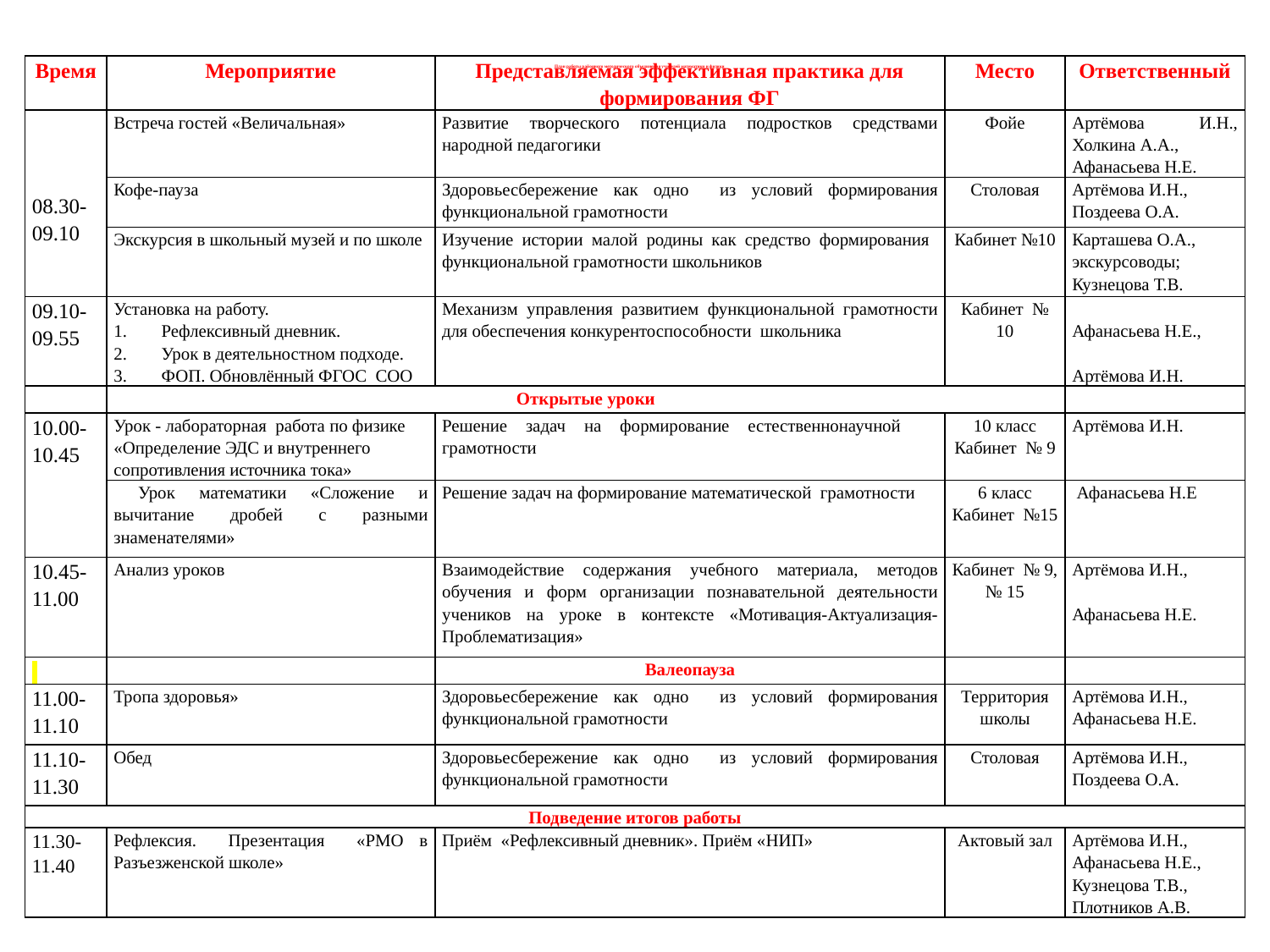

# План работы районного методического объединения учителей математики и физики
| Время | Мероприятие | Представляемая эффективная практика для формирования ФГ | Место | Ответственный |
| --- | --- | --- | --- | --- |
| 08.30- 09.10 | Встреча гостей «Величальная» | Развитие творческого потенциала подростков средствами народной педагогики | Фойе | Артёмова И.Н., Холкина А.А., Афанасьева Н.Е. |
|  | Кофе-пауза | Здоровьесбережение как одно из условий формирования функциональной грамотности | Столовая | Артёмова И.Н., Поздеева О.А. |
|  | Экскурсия в школьный музей и по школе | Изучение истории малой родины как средство формирования функциональной грамотности школьников | Кабинет №10 | Карташева О.А., экскурсоводы; Кузнецова Т.В. |
| 09.10-09.55 | Установка на работу. Рефлексивный дневник. Урок в деятельностном подходе. ФОП. Обновлённый ФГОС СОО | Механизм управления развитием функциональной грамотности для обеспечения конкурентоспособности школьника | Кабинет № 10 | Афанасьева Н.Е.,   Артёмова И.Н. |
|  | Открытые уроки |  |  |  |
| 10.00-10.45 | Урок - лабораторная работа по физике «Определение ЭДС и внутреннего сопротивления источника тока» | Решение задач на формирование естественнонаучной грамотности | 10 класс Кабинет № 9 | Артёмова И.Н. |
|  | Урок математики «Сложение и вычитание дробей с разными знаменателями» | Решение задач на формирование математической грамотности | 6 класс Кабинет №15 | Афанасьева Н.Е |
| 10.45-11.00 | Анализ уроков | Взаимодействие содержания учебного материала, методов обучения и форм организации познавательной деятельности учеников на уроке в контексте «Мотивация-Актуализация-Проблематизация» | Кабинет № 9, № 15 | Артёмова И.Н., Афанасьева Н.Е. |
|  |  | Валеопауза |  |  |
| 11.00-11.10 | Тропа здоровья» | Здоровьесбережение как одно из условий формирования функциональной грамотности | Территория школы | Артёмова И.Н., Афанасьева Н.Е. |
| 11.10-11.30 | Обед | Здоровьесбережение как одно из условий формирования функциональной грамотности | Столовая | Артёмова И.Н., Поздеева О.А. |
| Подведение итогов работы |  |  |  |  |
| 11.30-11.40 | Рефлексия. Презентация «РМО в Разъезженской школе» | Приём «Рефлексивный дневник». Приём «НИП» | Актовый зал | Артёмова И.Н., Афанасьева Н.Е., Кузнецова Т.В., Плотников А.В. |